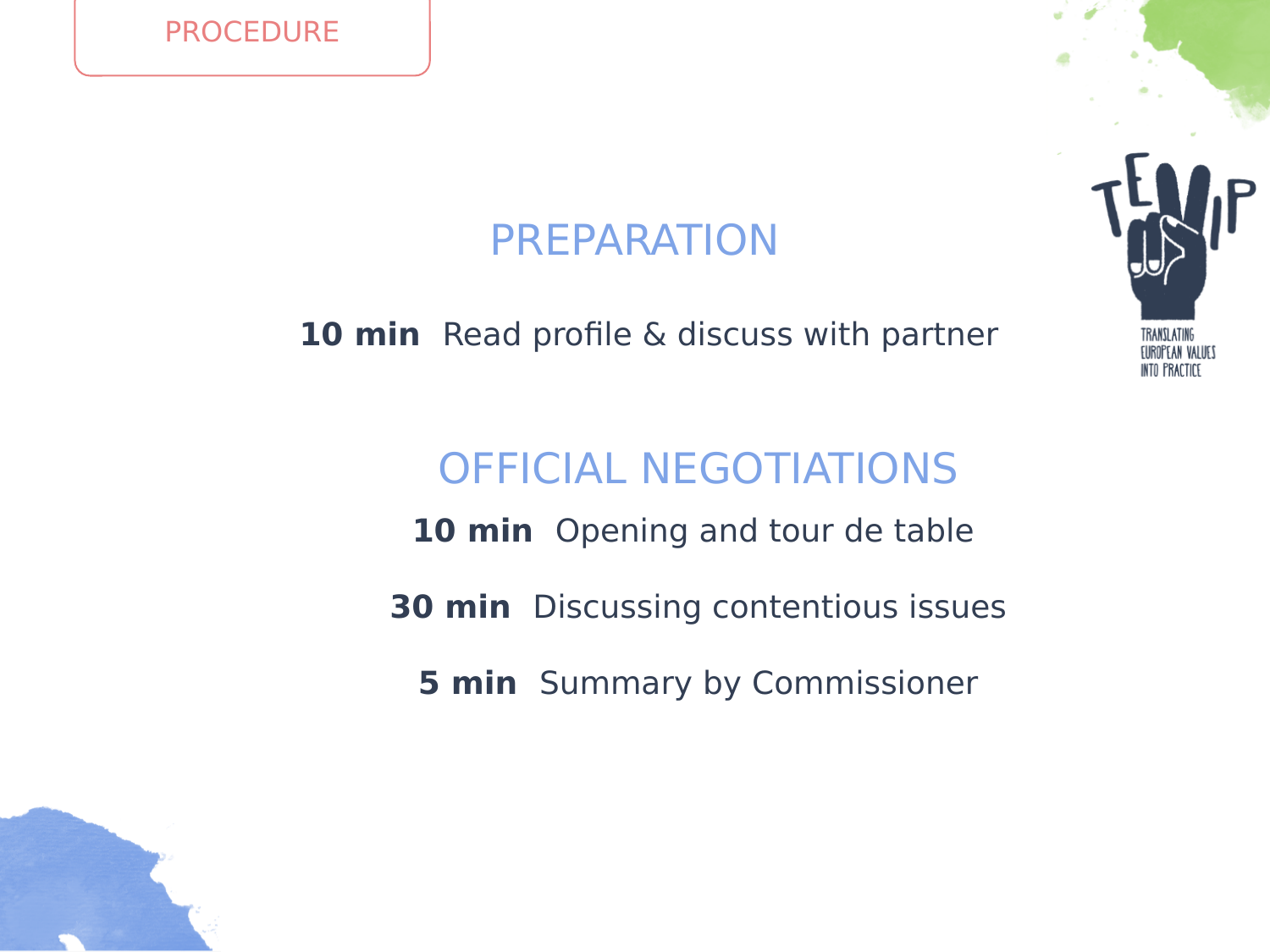

PROCEDURE
PREPARATION

10 min Read profile & discuss with partner

OFFICIAL NEGOTIATIONS
10 min Opening and tour de table
30 min Discussing contentious issues
5 min Summary by Commissioner